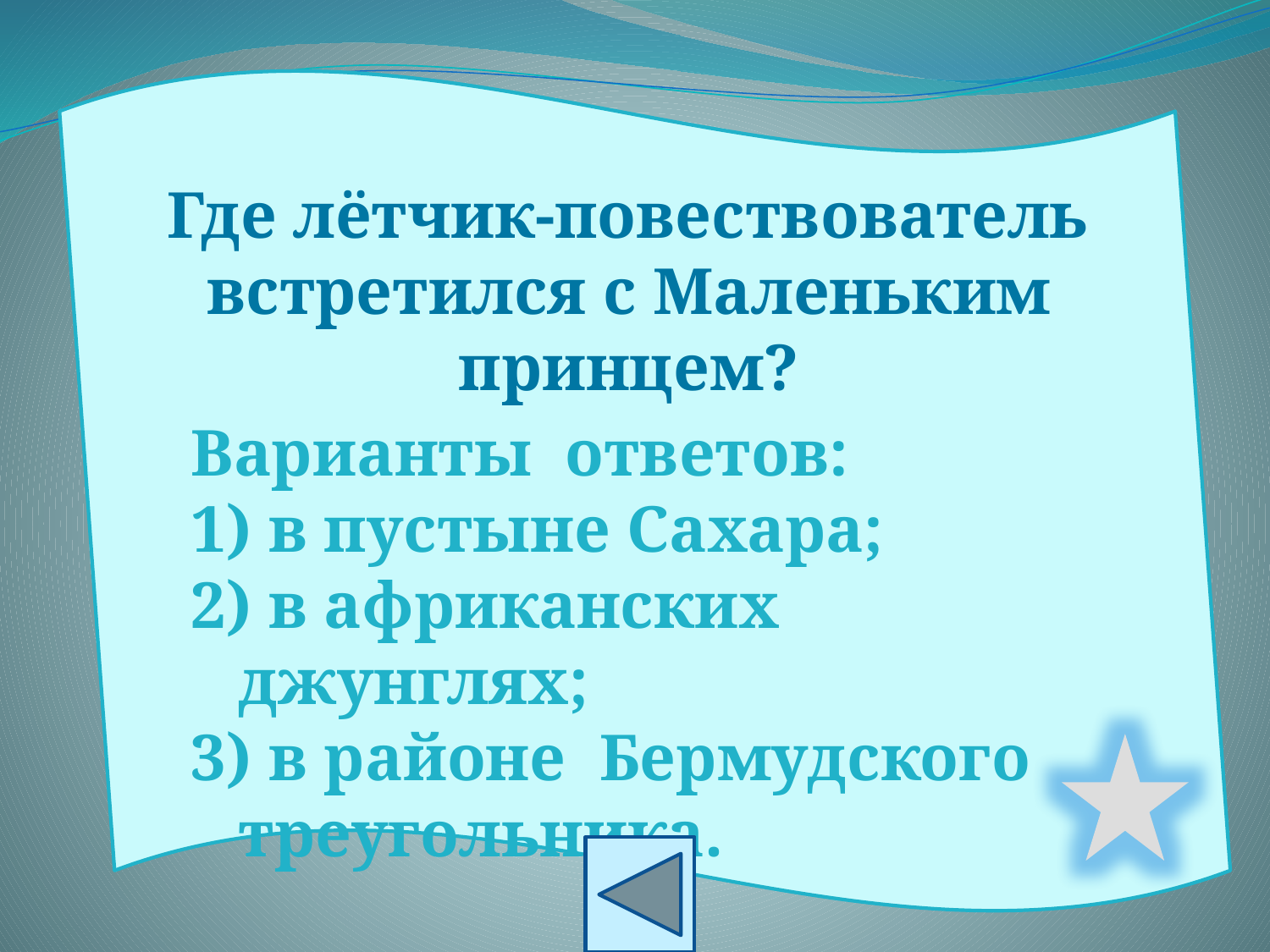

Где лётчик-повествователь встретился с Маленьким принцем?

Варианты  ответов:
 в пустыне Сахара;
 в африканских джунглях;
 в районе  Бермудского треугольника.